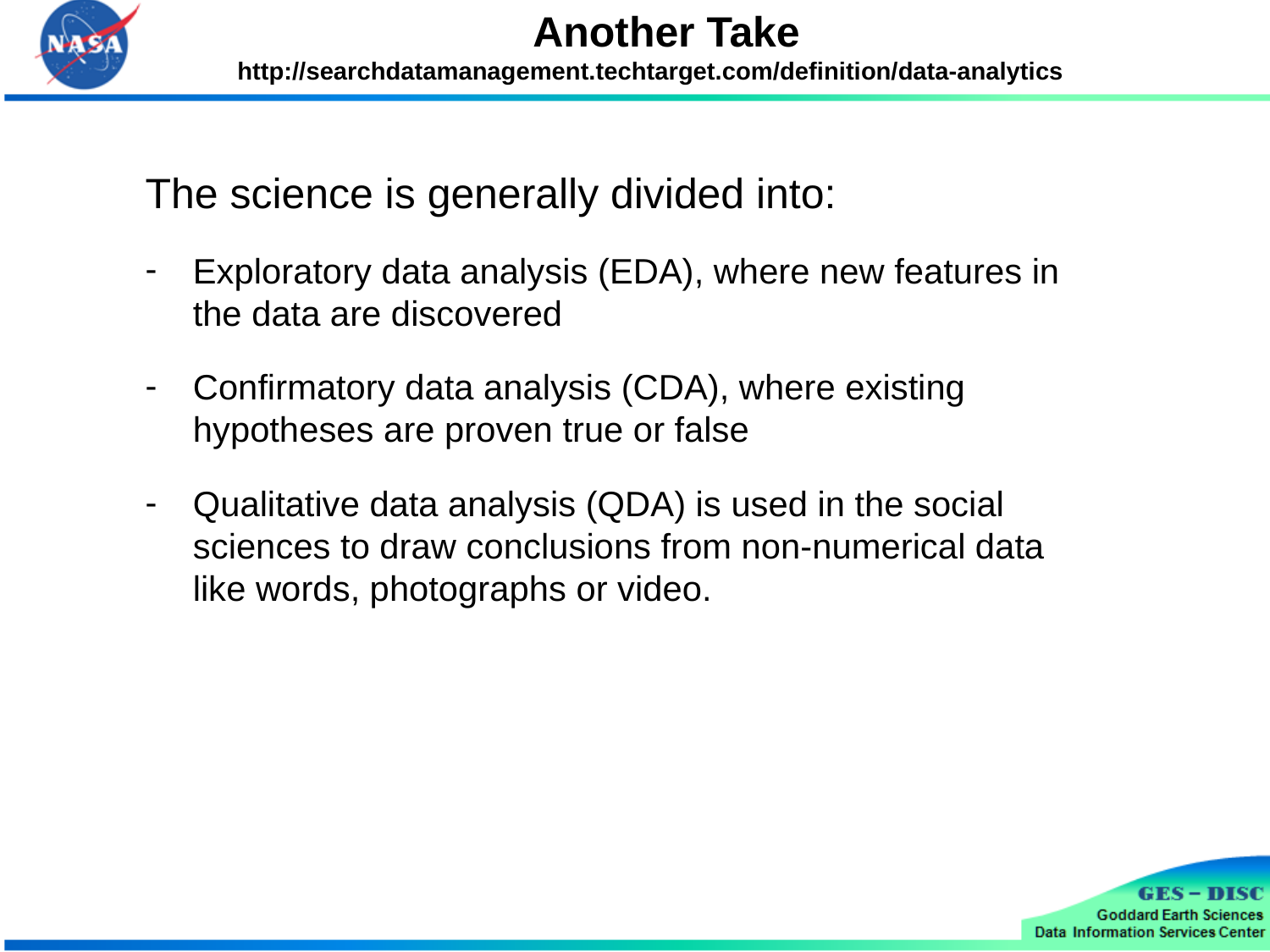

# Another Take http://searchdatamanagement.techtarget.com/definition/data-analytics
The science is generally divided into:
Exploratory data analysis (EDA), where new features in the data are discovered
Confirmatory data analysis (CDA), where existing hypotheses are proven true or false
Qualitative data analysis (QDA) is used in the social sciences to draw conclusions from non-numerical data like words, photographs or video.